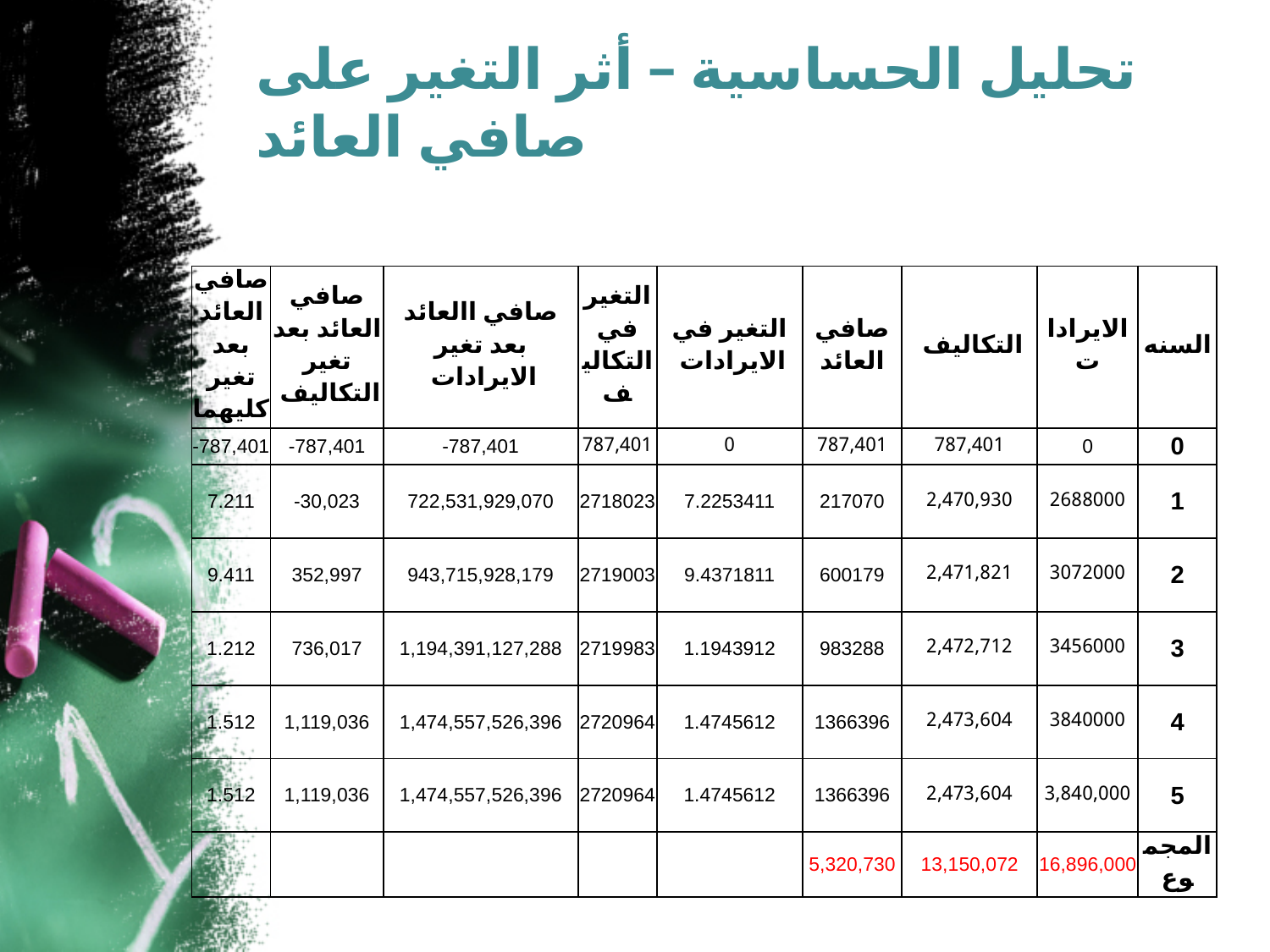

# تحليل الحساسية – أثر التغير على صافي العائد
| صافي العائد بعد تغير كليهما | صافي العائد بعد تغير التكاليف | صافي االعائد بعد تغير الايرادات | التغير في التكاليف | التغير في الايرادات | صافي العائد | التكاليف | الايرادات | السنه |
| --- | --- | --- | --- | --- | --- | --- | --- | --- |
| -787,401 | -787,401 | -787,401 | 787,401 | 0 | 787,401 | 787,401 | 0 | 0 |
| 7.211 | -30,023 | 722,531,929,070 | 2718023 | 7.2253411 | 217070 | 2,470,930 | 2688000 | 1 |
| 9.411 | 352,997 | 943,715,928,179 | 2719003 | 9.4371811 | 600179 | 2,471,821 | 3072000 | 2 |
| 1.212 | 736,017 | 1,194,391,127,288 | 2719983 | 1.1943912 | 983288 | 2,472,712 | 3456000 | 3 |
| 1.512 | 1,119,036 | 1,474,557,526,396 | 2720964 | 1.4745612 | 1366396 | 2,473,604 | 3840000 | 4 |
| 1.512 | 1,119,036 | 1,474,557,526,396 | 2720964 | 1.4745612 | 1366396 | 2,473,604 | 3,840,000 | 5 |
|  |  |  |  |  | 5,320,730 | 13,150,072 | 16,896,000 | المجموع |